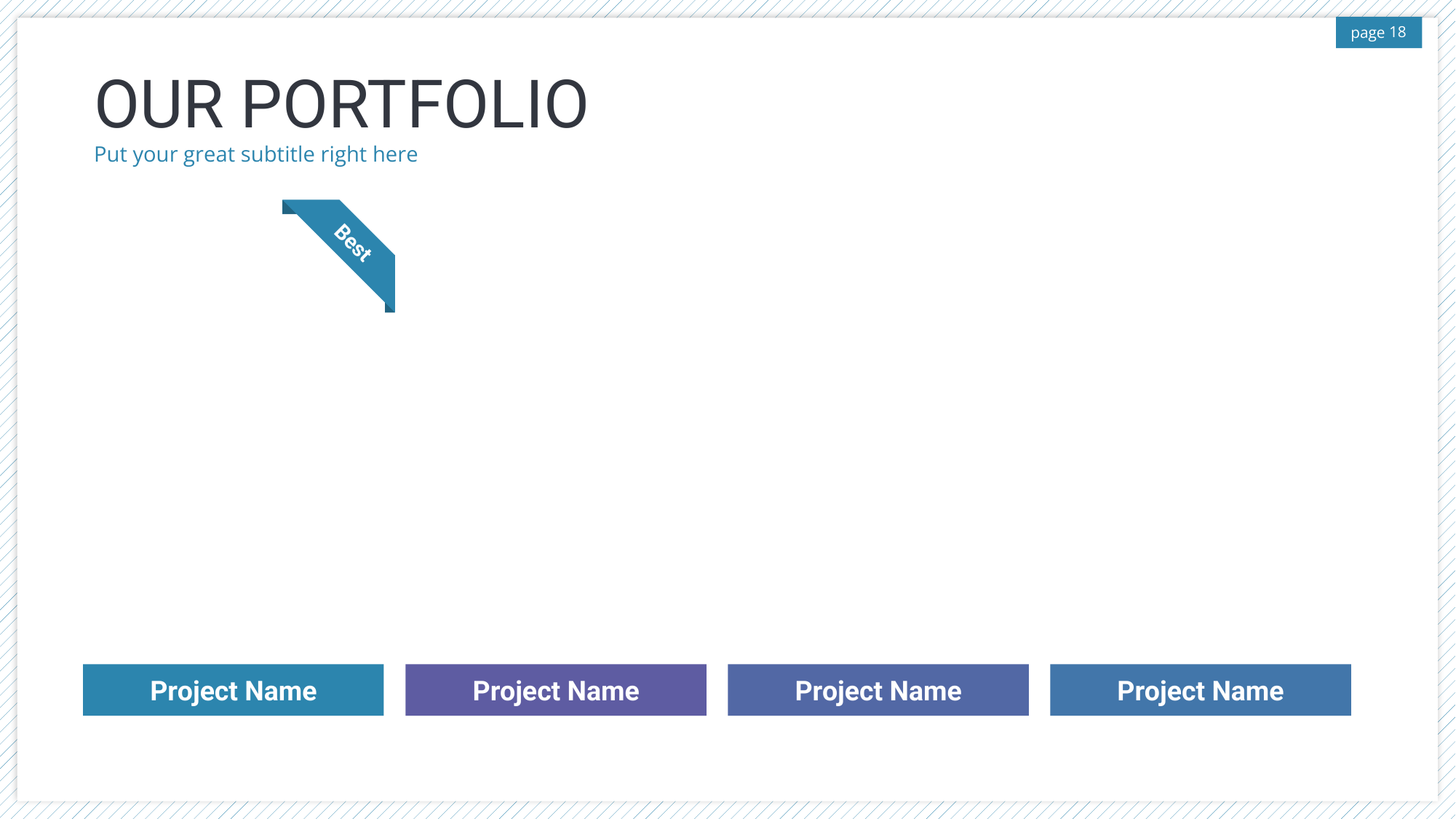

18
# OUR PORTFOLIO
Put your great subtitle right here

Best

Project Name
Project Name
Project Name
Project Name